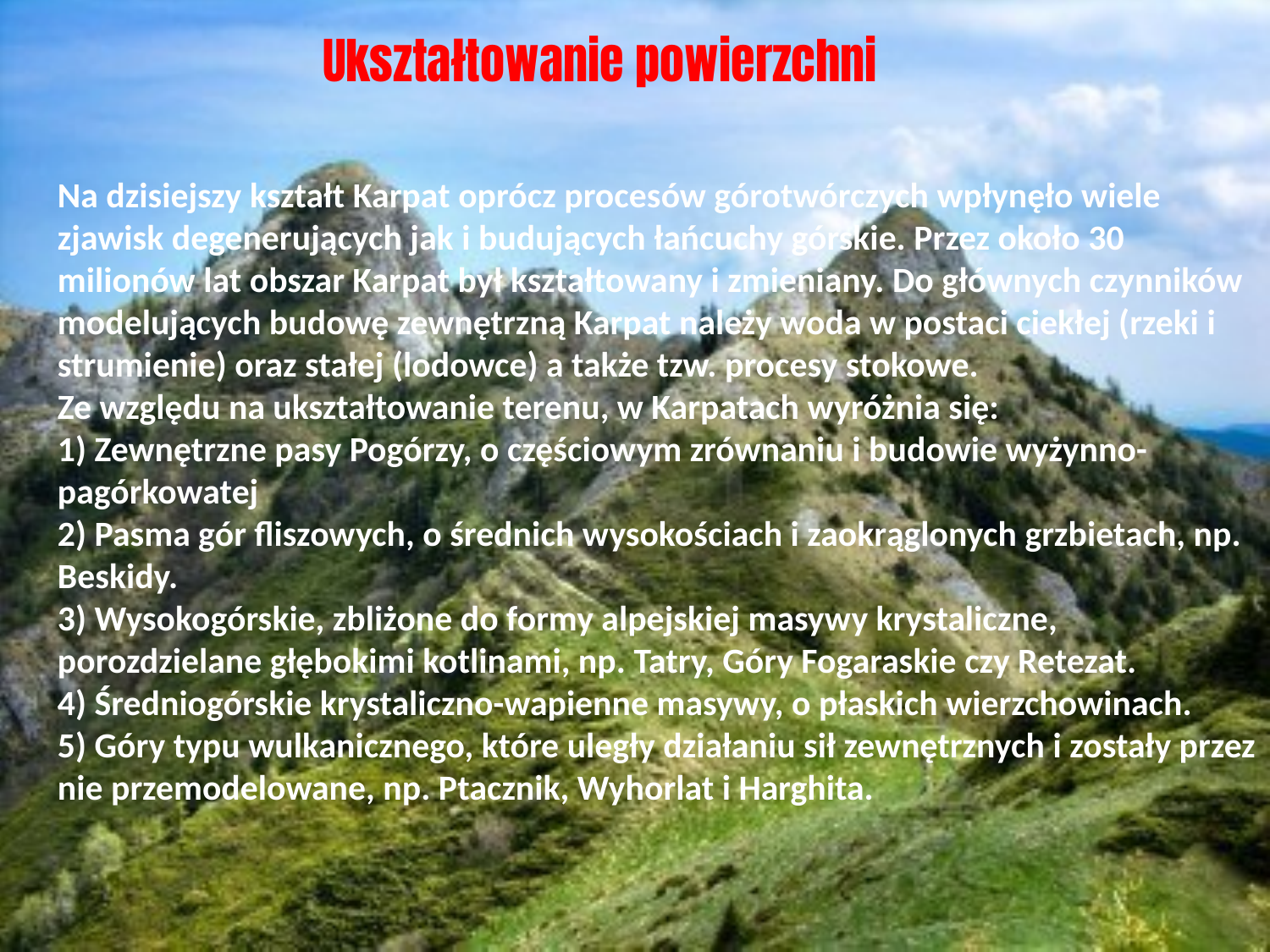

Ukształtowanie powierzchni
Na dzisiejszy kształt Karpat oprócz procesów górotwórczych wpłynęło wiele zjawisk degenerujących jak i budujących łańcuchy górskie. Przez około 30 milionów lat obszar Karpat był kształtowany i zmieniany. Do głównych czynników modelujących budowę zewnętrzną Karpat należy woda w postaci ciekłej (rzeki i strumienie) oraz stałej (lodowce) a także tzw. procesy stokowe.
Ze względu na ukształtowanie terenu, w Karpatach wyróżnia się:
1) Zewnętrzne pasy Pogórzy, o częściowym zrównaniu i budowie wyżynno-pagórkowatej
2) Pasma gór fliszowych, o średnich wysokościach i zaokrąglonych grzbietach, np. Beskidy.
3) Wysokogórskie, zbliżone do formy alpejskiej masywy krystaliczne, porozdzielane głębokimi kotlinami, np. Tatry, Góry Fogaraskie czy Retezat.
4) Średniogórskie krystaliczno-wapienne masywy, o płaskich wierzchowinach.
5) Góry typu wulkanicznego, które uległy działaniu sił zewnętrznych i zostały przez nie przemodelowane, np. Ptacznik, Wyhorlat i Harghita.